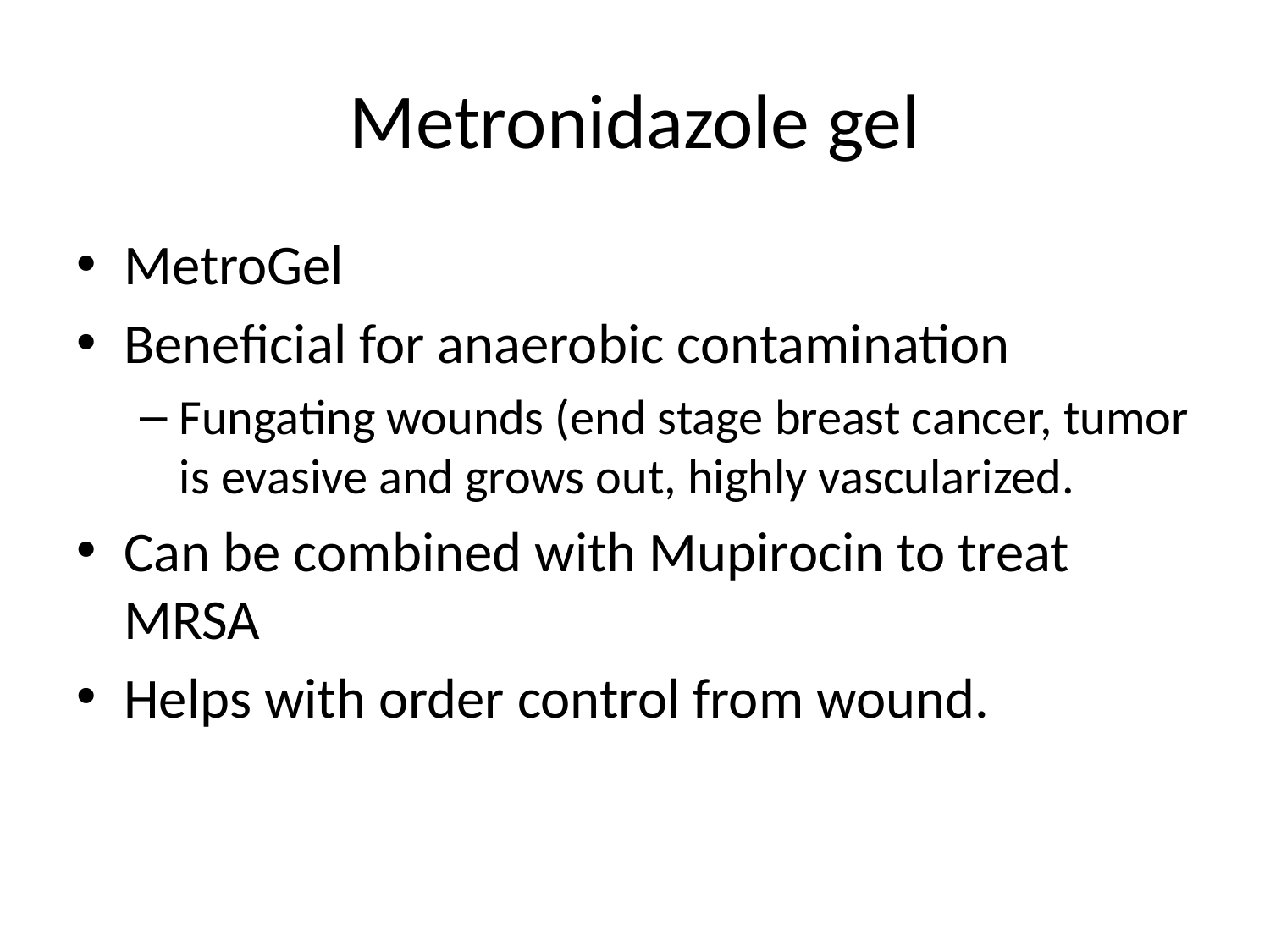

# Metronidazole gel
MetroGel
Beneficial for anaerobic contamination
Fungating wounds (end stage breast cancer, tumor is evasive and grows out, highly vascularized.
Can be combined with Mupirocin to treat MRSA
Helps with order control from wound.